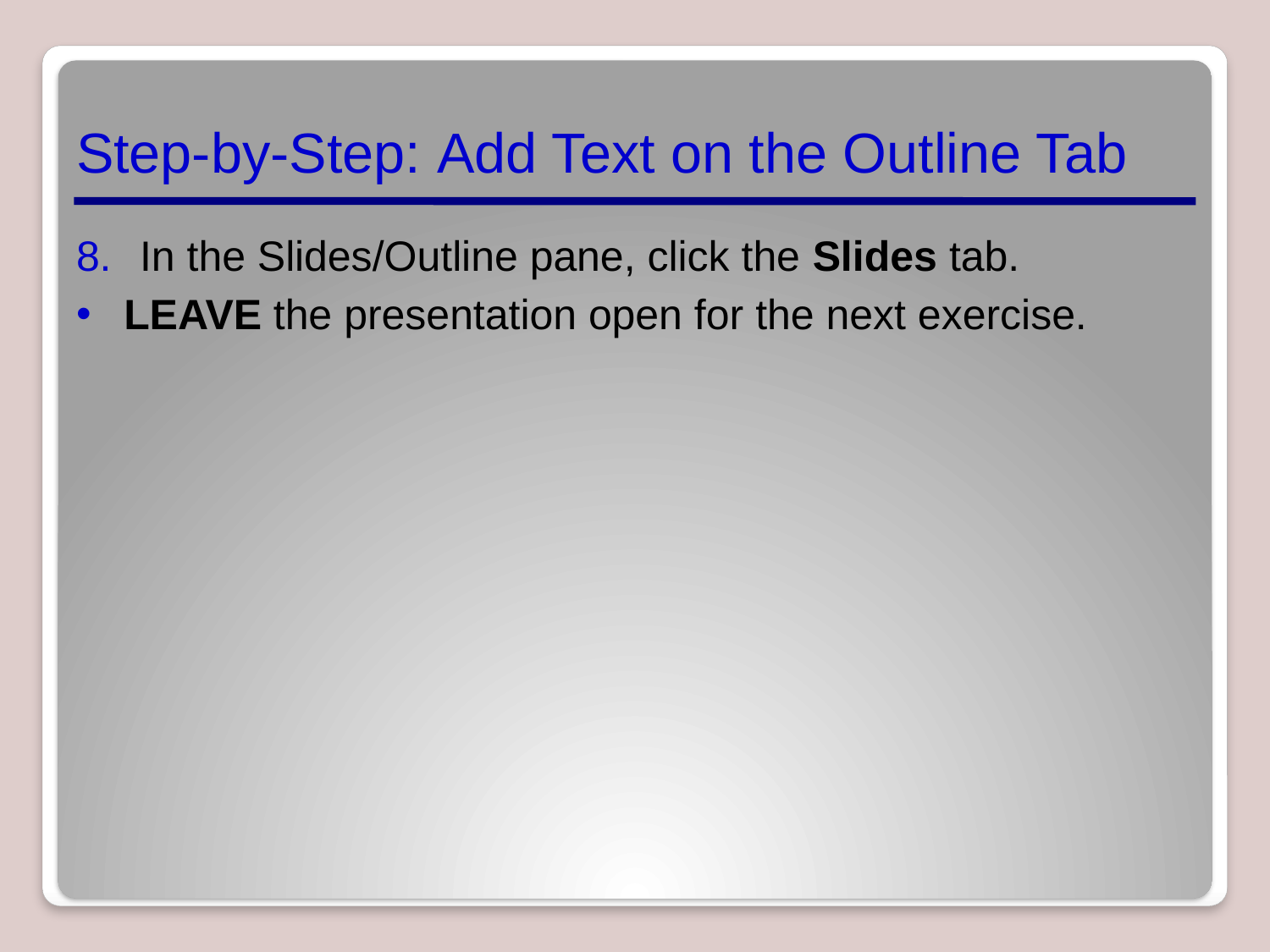

# Step-by-Step: Add Text on the Outline Tab
In the Slides/Outline pane, click the Slides tab.
LEAVE the presentation open for the next exercise.